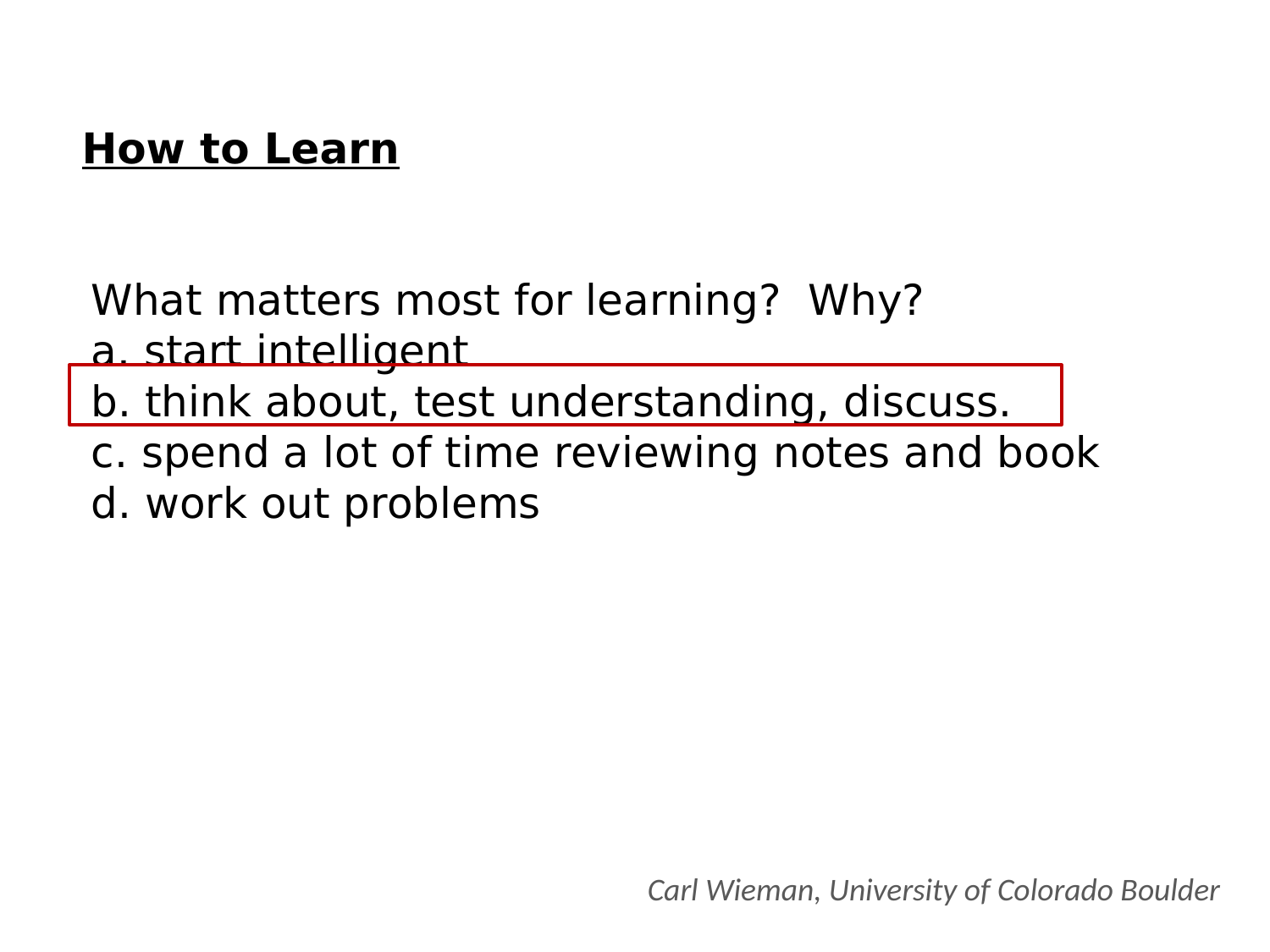

How to Learn

What matters most for learning?  Why?
a. start intelligent
b. think about, test understanding, discuss.
c. spend a lot of time reviewing notes and book
d. work out problems

Carl Wieman, University of Colorado Boulder